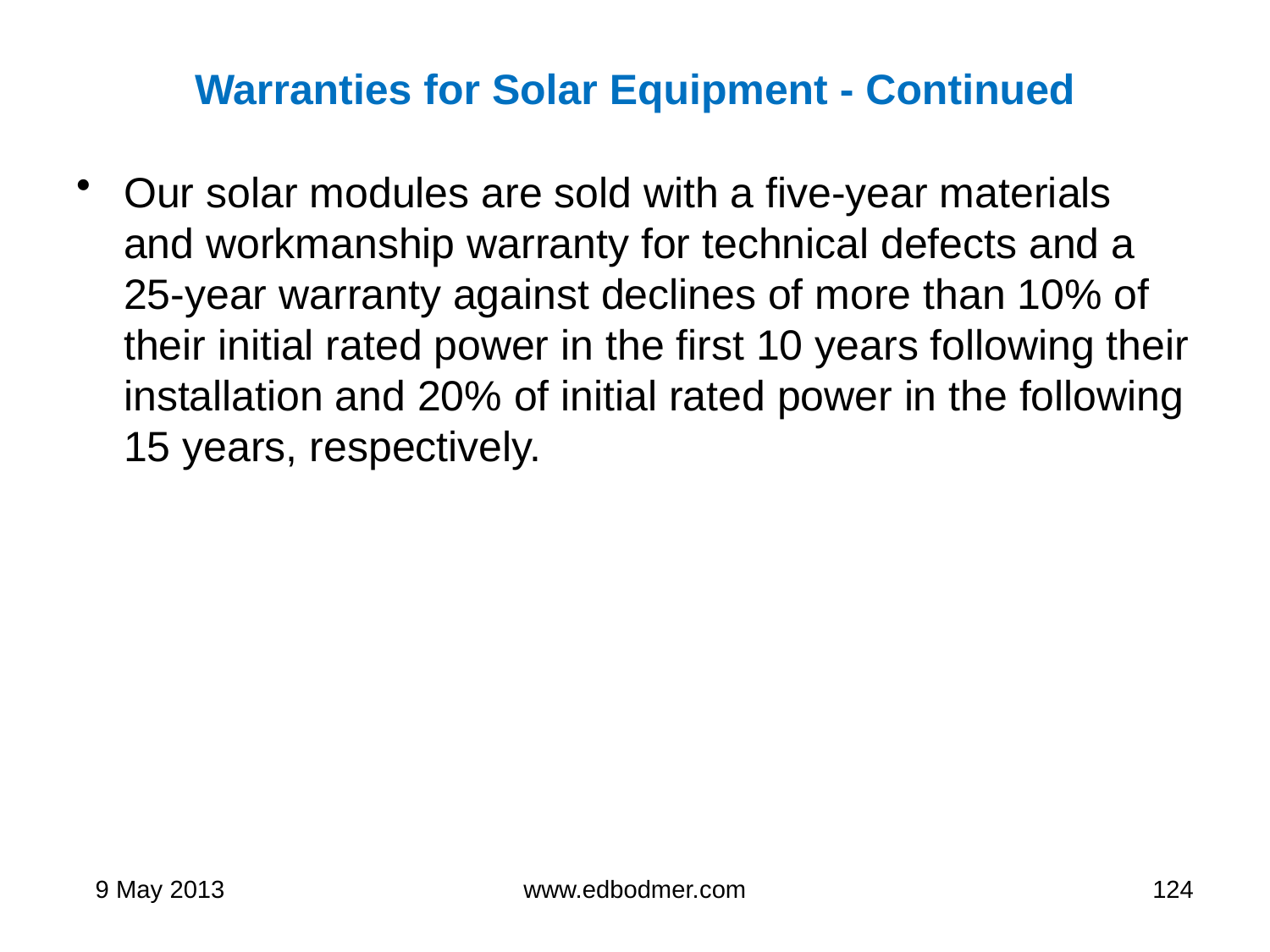

# Warranties for Solar Equipment - Continued
Our solar modules are sold with a five-year materials and workmanship warranty for technical defects and a 25-year warranty against declines of more than 10% of their initial rated power in the first 10 years following their installation and 20% of initial rated power in the following 15 years, respectively.
9 May 2013
www.edbodmer.com
124